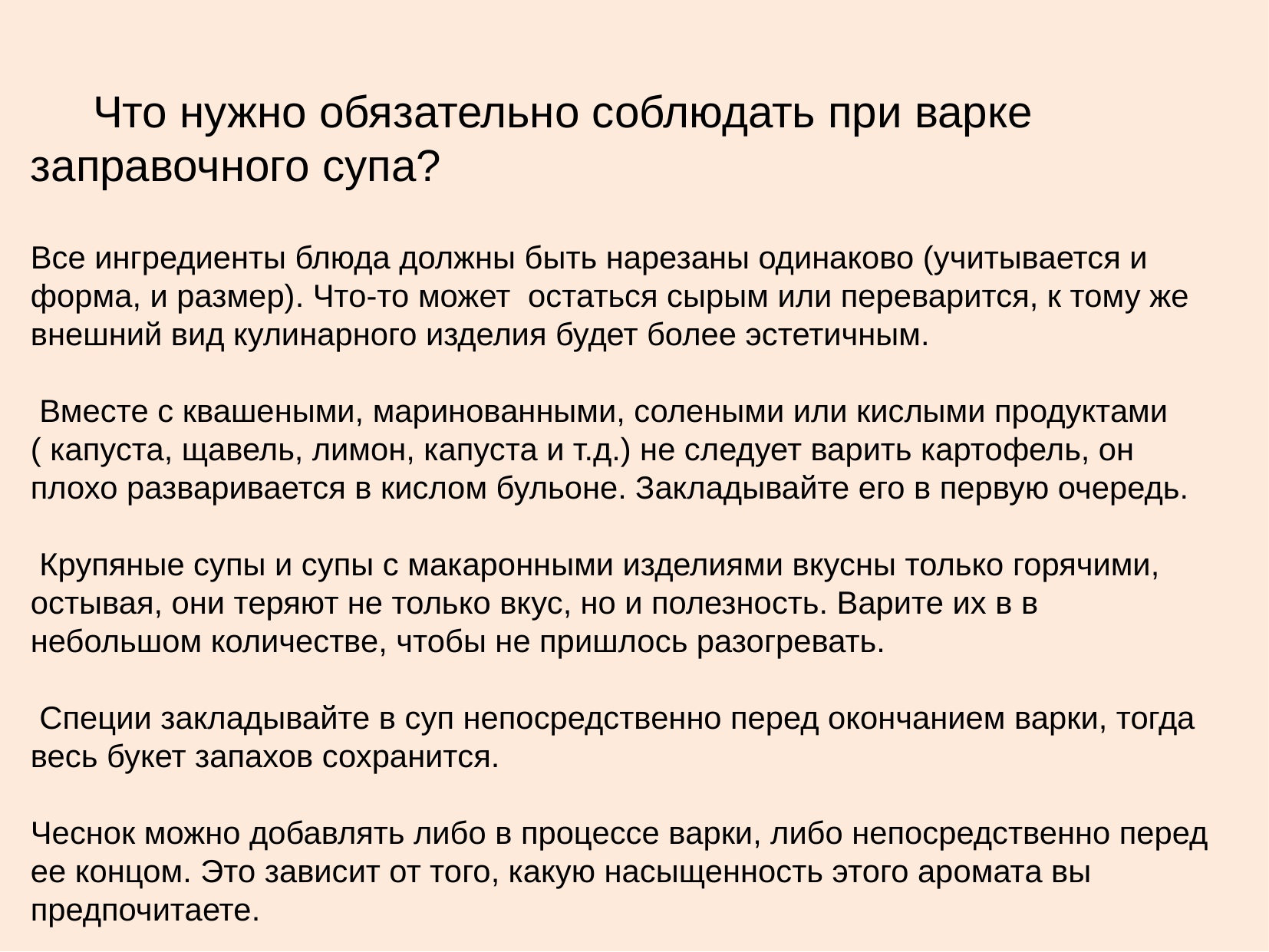

Что нужно обязательно соблюдать при варке    заправочного супа?

Все ингредиенты блюда должны быть нарезаны одинаково (учитывается и форма, и размер). Что-то может  остаться сырым или переварится, к тому же внешний вид кулинарного изделия будет более эстетичным.

 Вместе с квашеными, маринованными, солеными или кислыми продуктами ( капуста, щавель, лимон, капуста и т.д.) не следует варить картофель, он плохо разваривается в кислом бульоне. Закладывайте его в первую очередь.

 Крупяные супы и супы с макаронными изделиями вкусны только горячими, остывая, они теряют не только вкус, но и полезность. Варите их в в небольшом количестве, чтобы не пришлось разогревать.

 Специи закладывайте в суп непосредственно перед окончанием варки, тогда весь букет запахов сохранится.

Чеснок можно добавлять либо в процессе варки, либо непосредственно перед ее концом. Это зависит от того, какую насыщенность этого аромата вы предпочитаете.